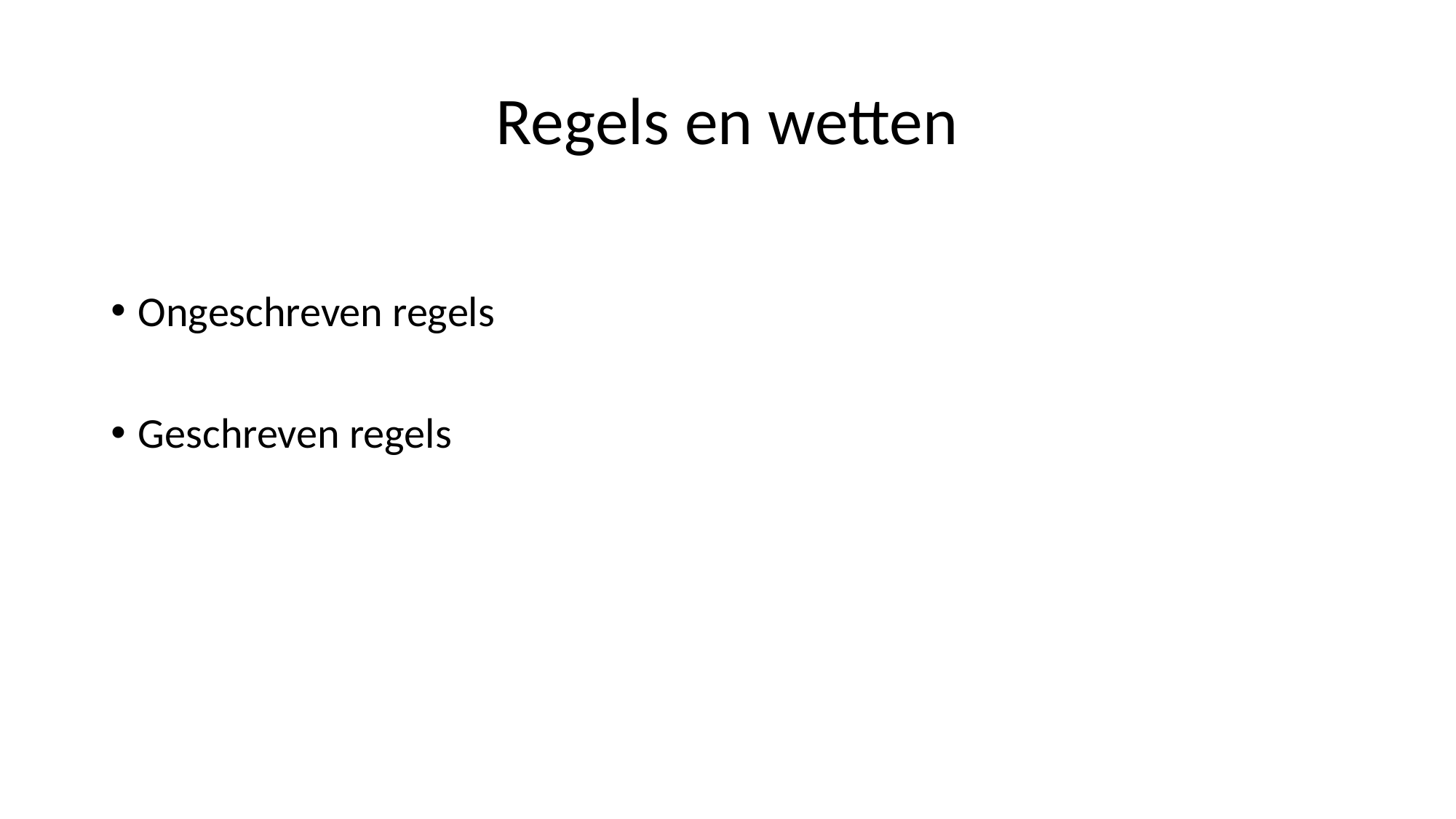

# Regels en wetten

Ongeschreven regels

Geschreven regels